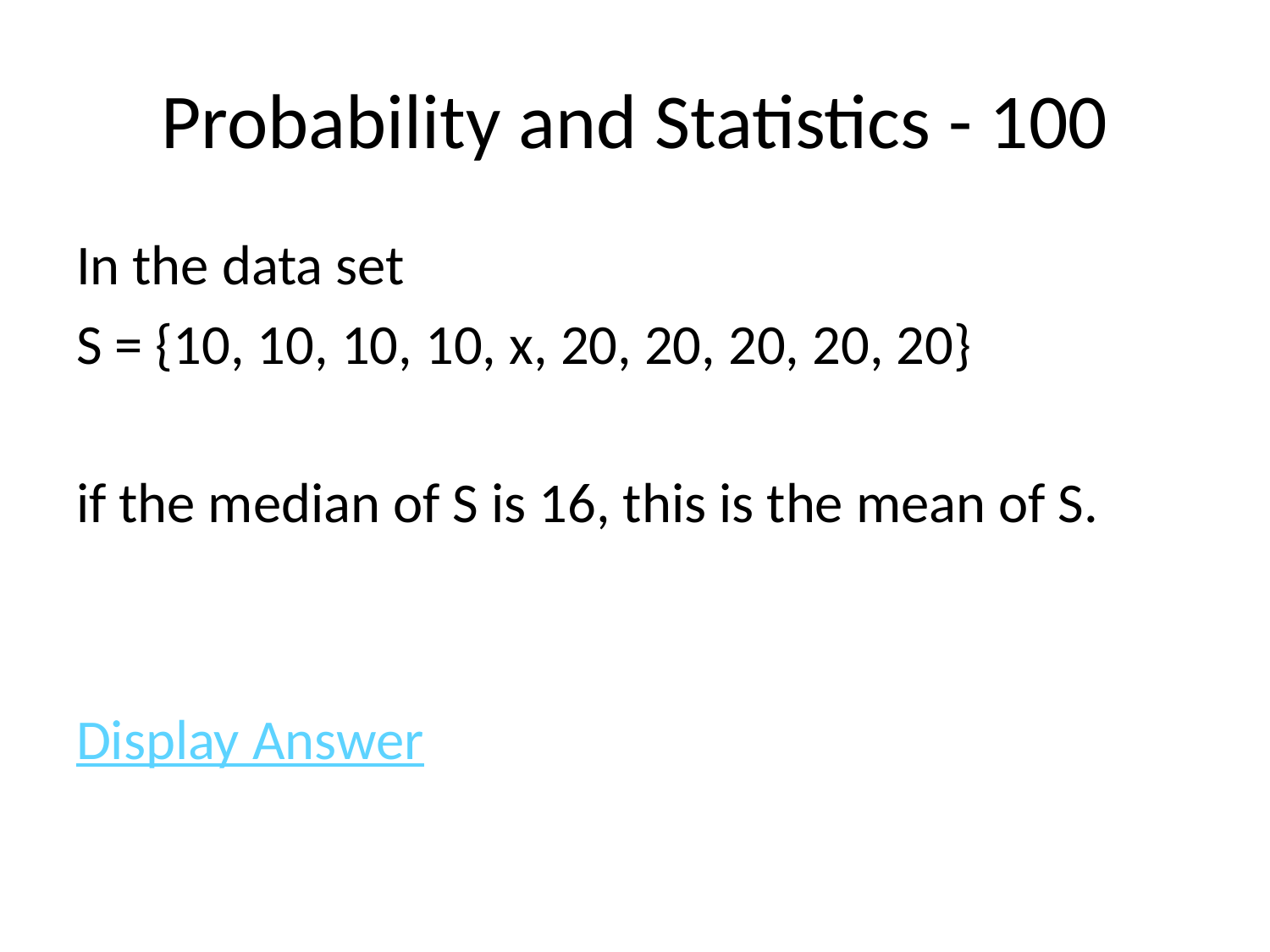

# Probability and Statistics - 100
In the data set
S = {10, 10, 10, 10, x, 20, 20, 20, 20, 20}

if the median of S is 16, this is the mean of S.

Display Answer